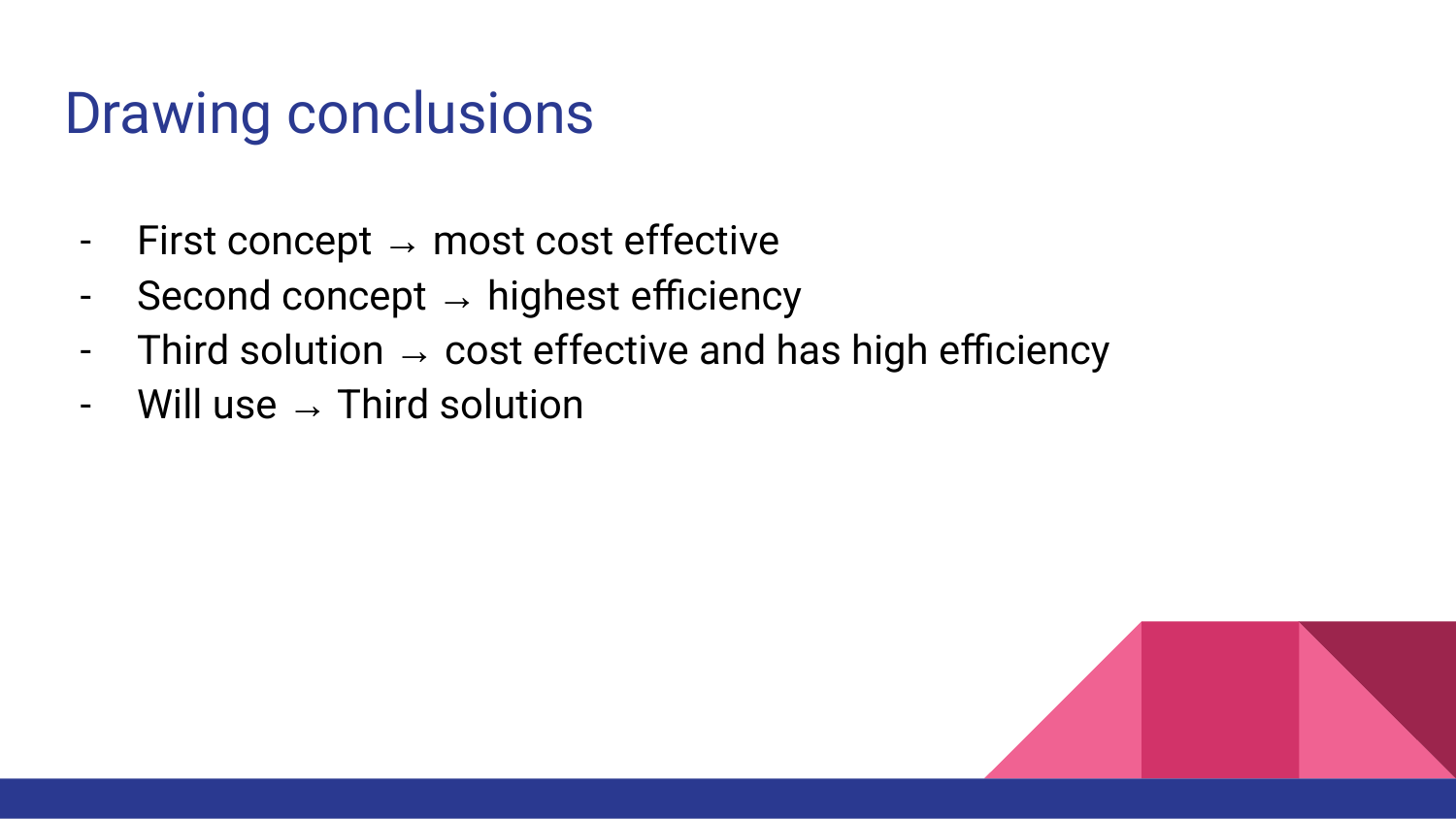

# Drawing conclusions
First concept → most cost effective
Second concept → highest efficiency
Third solution → cost effective and has high efficiency
Will use → Third solution